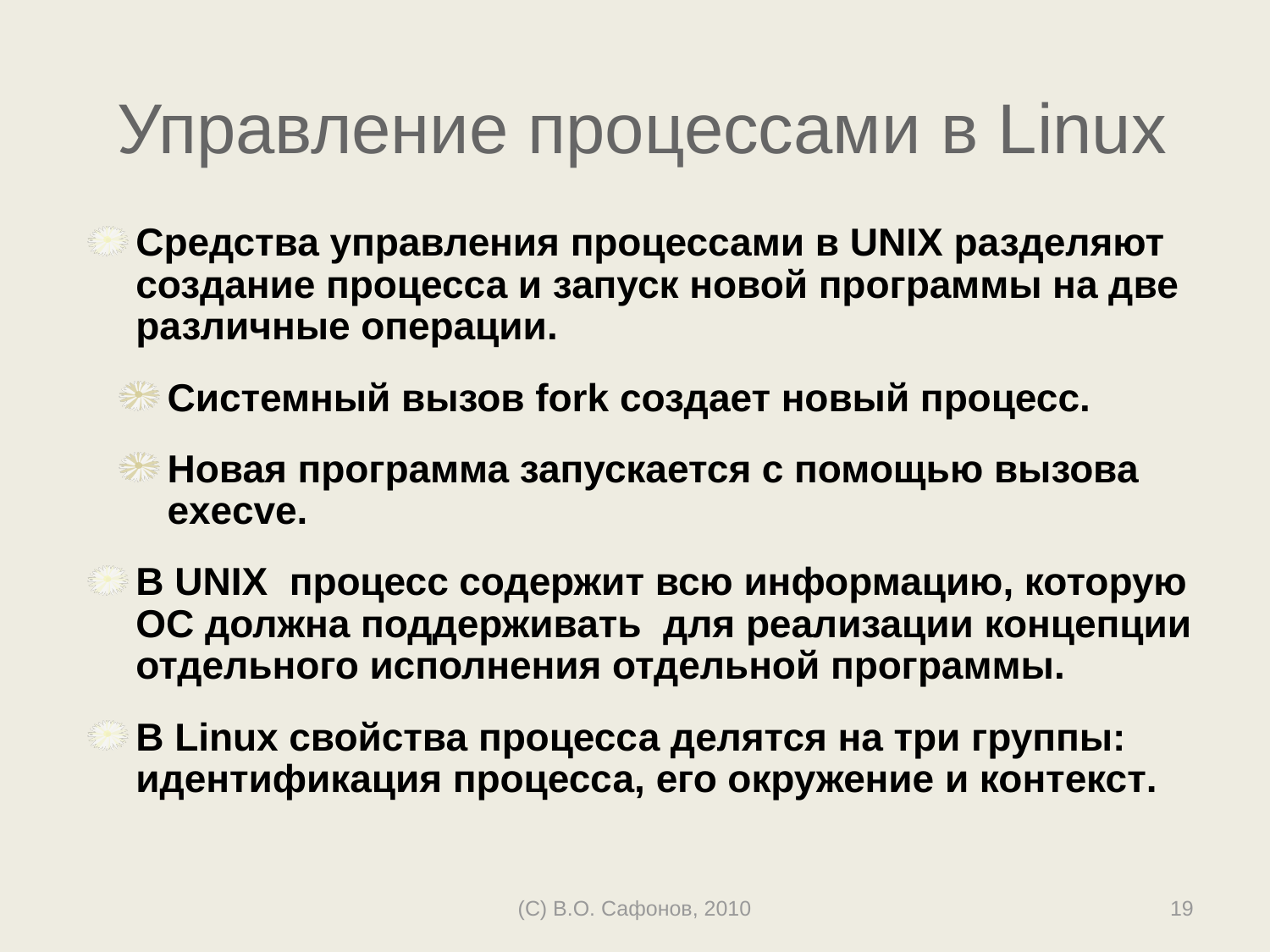

# Управление процессами в Linux
Средства управления процессами в UNIX разделяют создание процесса и запуск новой программы на две  различные операции.
Системный вызов fork создает новый процесс.
Новая программа запускается с помощью вызова execve.
В UNIX  процесс содержит всю информацию, которую ОС должна поддерживать  для реализации концепции отдельного исполнения отдельной программы.
В Linux свойства процесса делятся на три группы:  идентификация процесса, его окружение и контекст.
(C) В.О. Сафонов, 2010
19